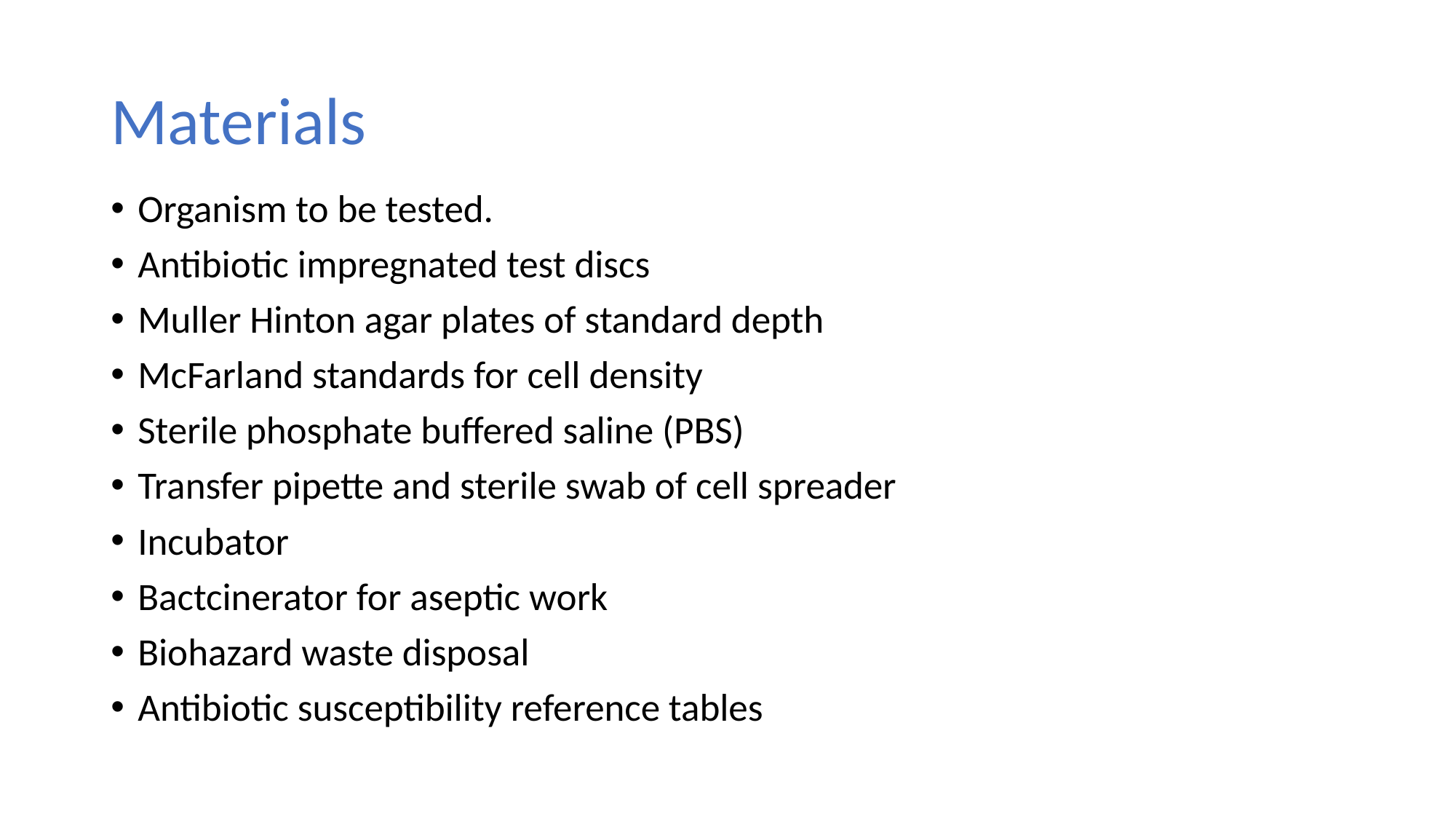

# Materials
Organism to be tested.
Antibiotic impregnated test discs
Muller Hinton agar plates of standard depth
McFarland standards for cell density
Sterile phosphate buffered saline (PBS)
Transfer pipette and sterile swab of cell spreader
Incubator
Bactcinerator for aseptic work
Biohazard waste disposal
Antibiotic susceptibility reference tables